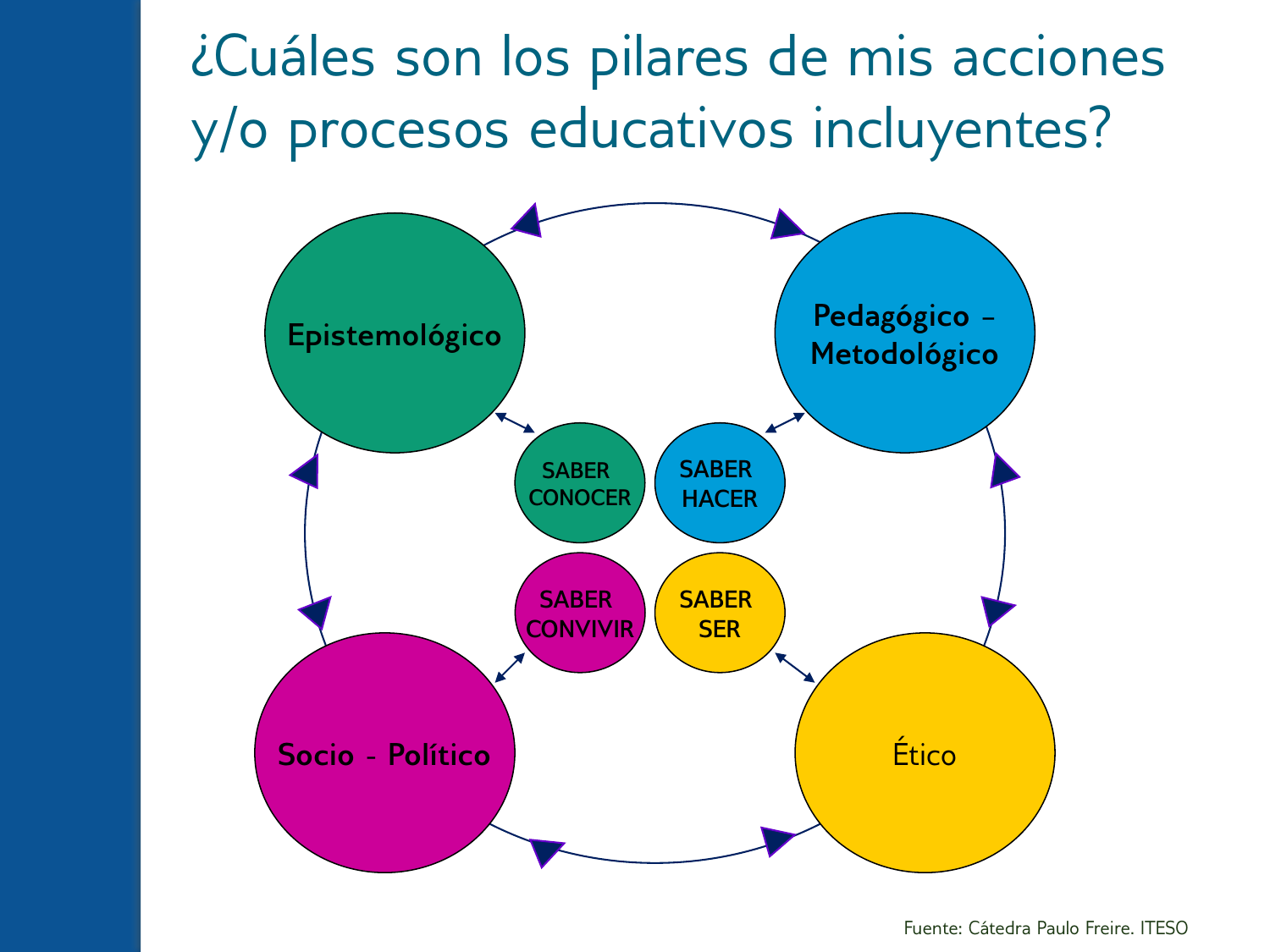

¿Cuáles son los pilares de mis acciones y/o procesos educativos incluyentes?

Epistemológico
Pedagógico –
Metodológico

SABER
CONOCER
SABER
HACER

SABER
CONVIVIR
SABER
SER

Socio - Político
Ético

Fuente: Cátedra Paulo Freire. ITESO